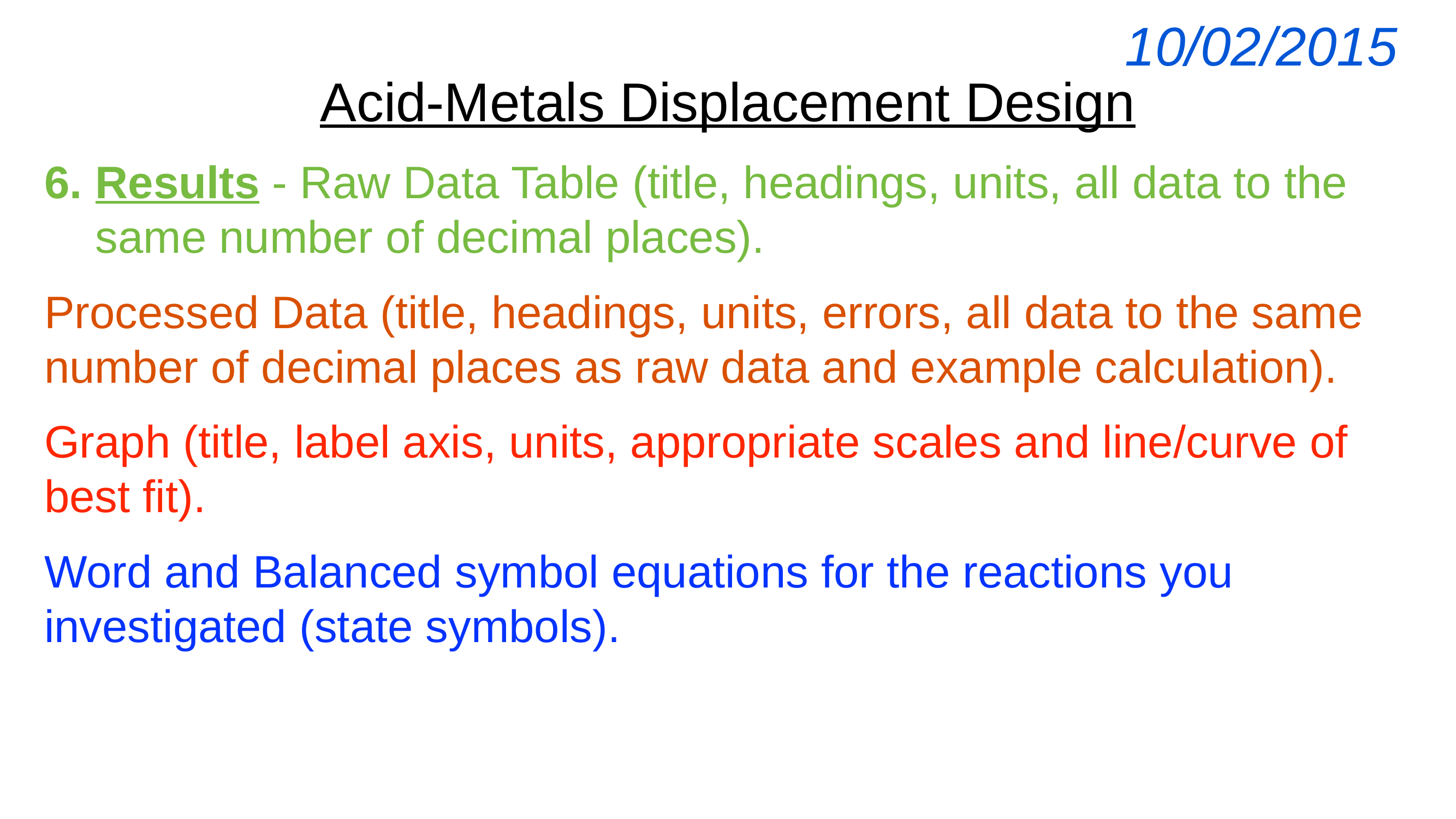

| 10/02/2015 |
| --- |
Acid-Metals Displacement Design
Results - Raw Data Table (title, headings, units, all data to the same number of decimal places).
Processed Data (title, headings, units, errors, all data to the same number of decimal places as raw data and example calculation).
Graph (title, label axis, units, appropriate scales and line/curve of best fit).
Word and Balanced symbol equations for the reactions you investigated (state symbols).